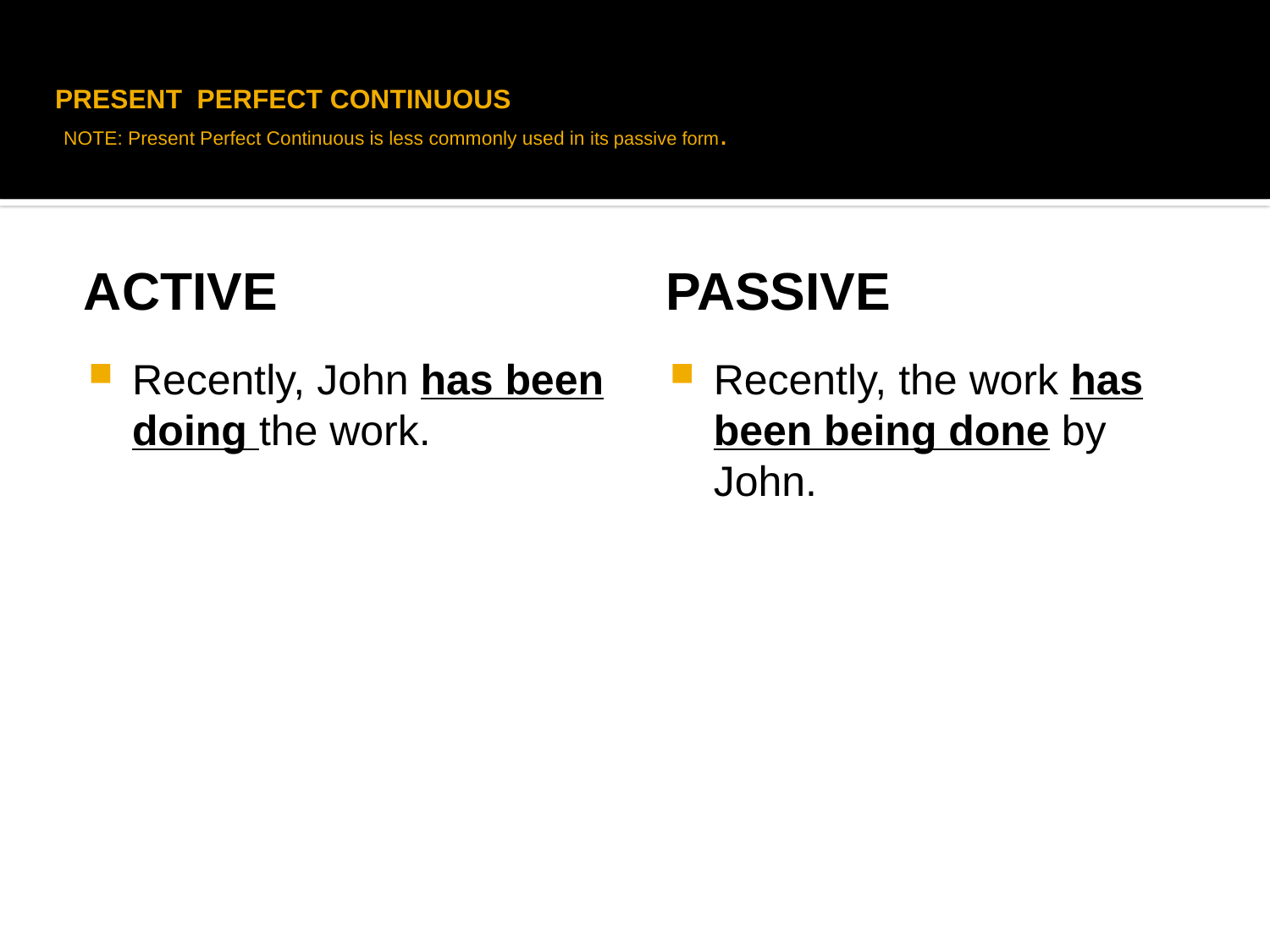

# PRESENT  PERFECT CONTINUOUS NOTE: Present Perfect Continuous is less commonly used in its passive form.
active
passive
Recently, John has been doing the work.
Recently, the work has been being done by John.